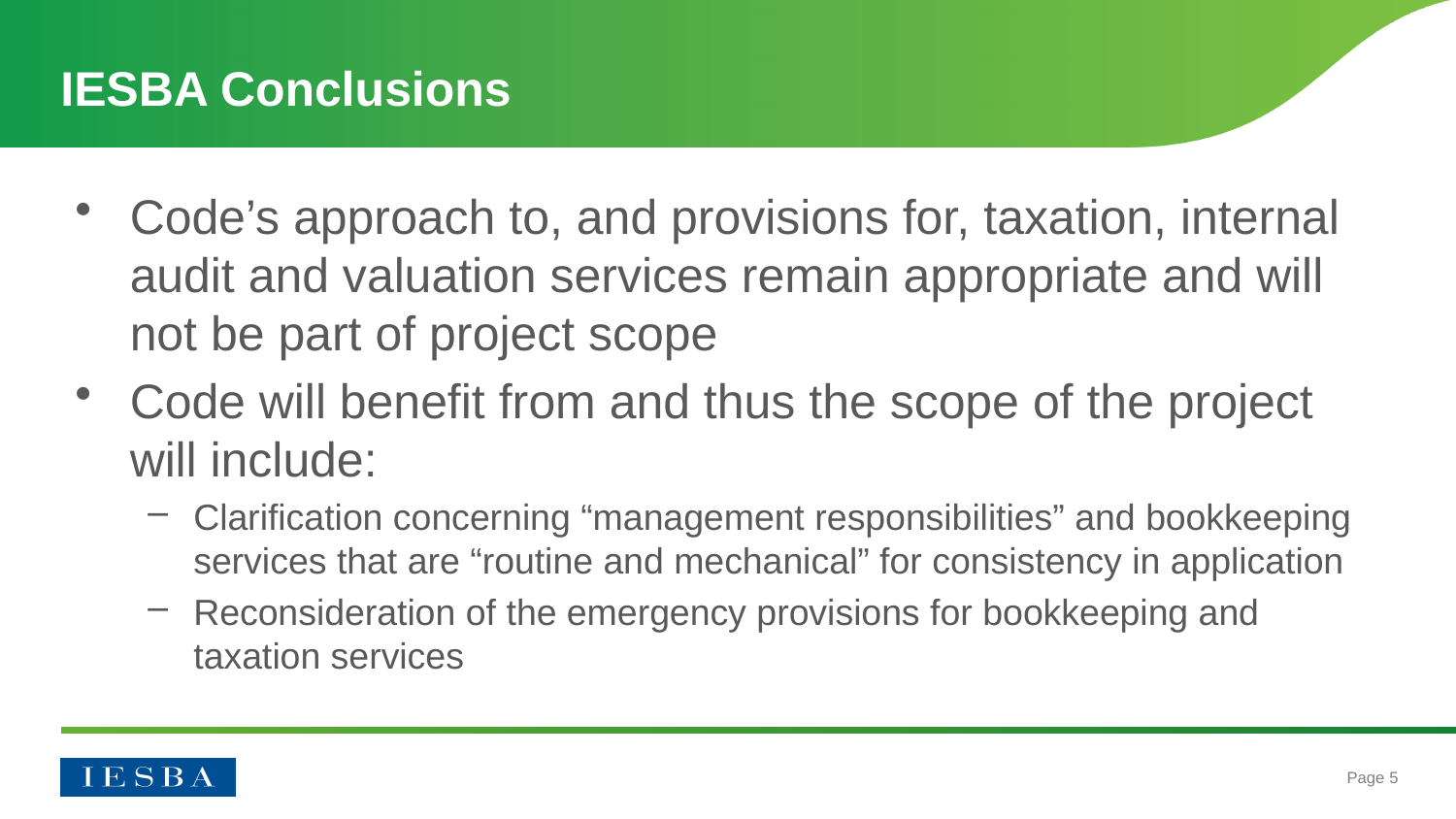

# IESBA Conclusions
Code’s approach to, and provisions for, taxation, internal audit and valuation services remain appropriate and will not be part of project scope
Code will benefit from and thus the scope of the project will include:
Clarification concerning “management responsibilities” and bookkeeping services that are “routine and mechanical” for consistency in application
Reconsideration of the emergency provisions for bookkeeping and taxation services